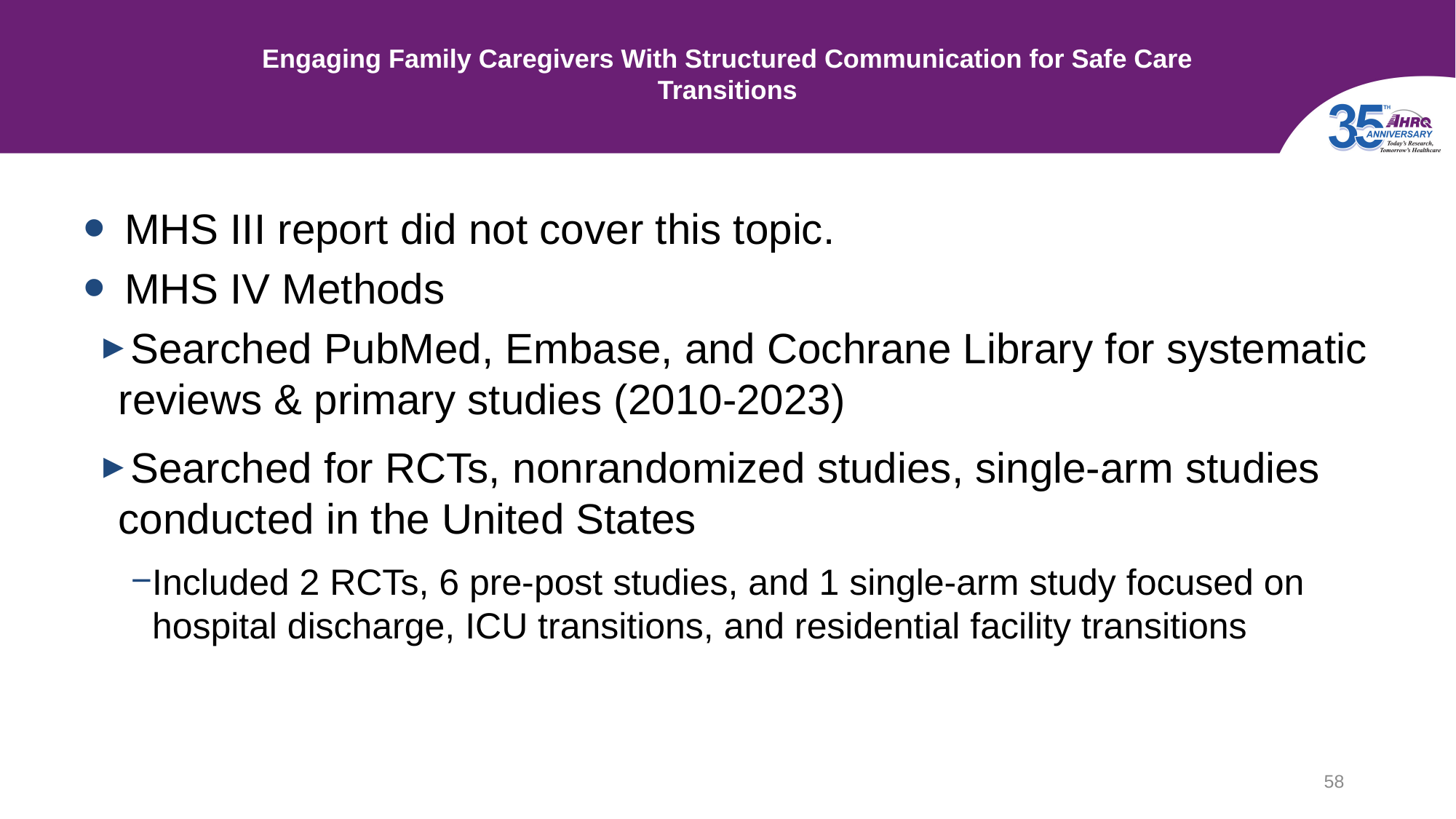

# Engaging Family Caregivers With Structured Communication for Safe Care Transitions
MHS III report did not cover this topic.
MHS IV Methods
Searched PubMed, Embase, and Cochrane Library for systematic reviews & primary studies (2010-2023)
Searched for RCTs, nonrandomized studies, single-arm studies conducted in the United States
Included 2 RCTs, 6 pre-post studies, and 1 single-arm study focused on hospital discharge, ICU transitions, and residential facility transitions

58